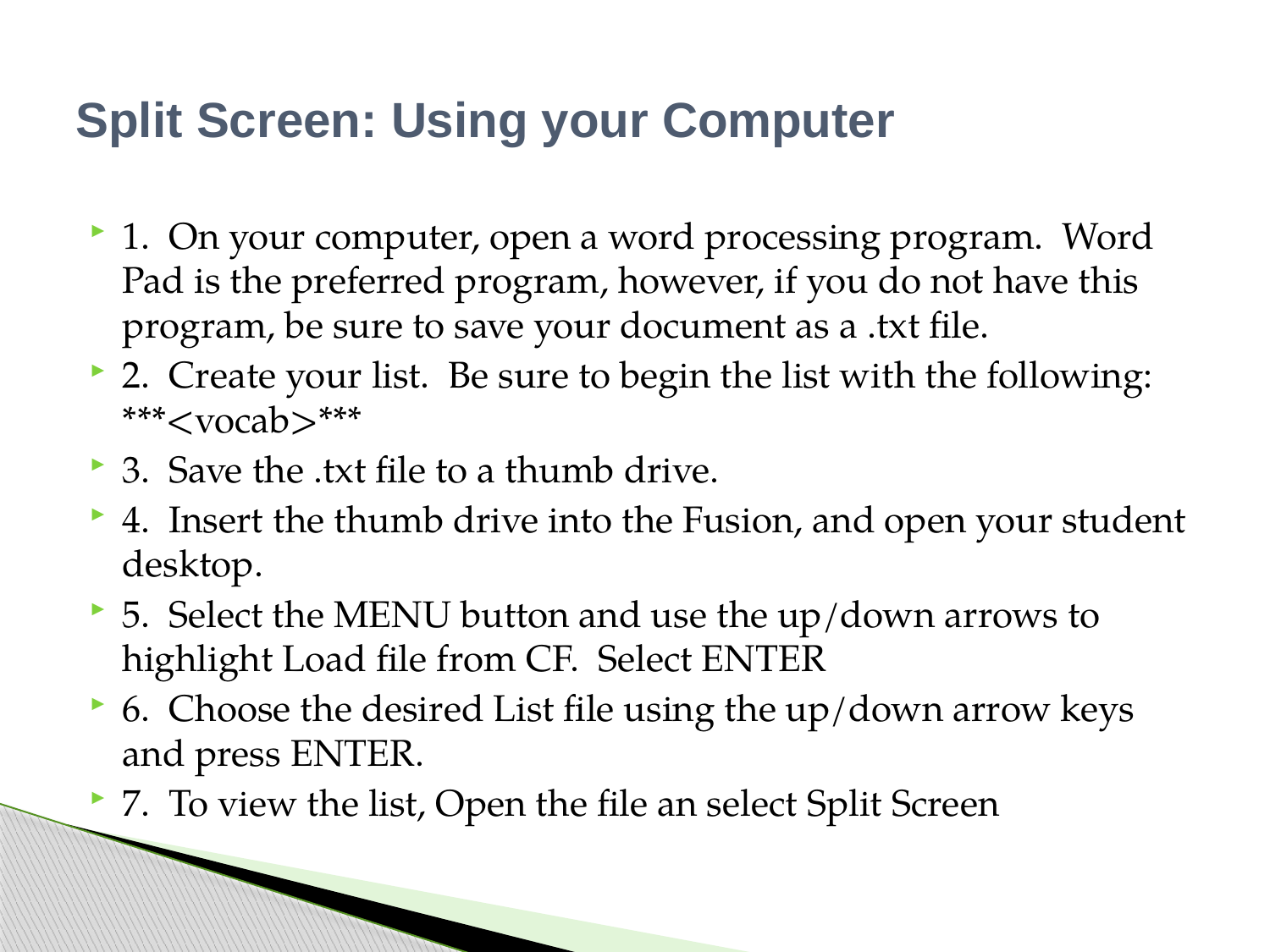

# Split Screen: Using your Computer
1.  On your computer, open a word processing program.  Word Pad is the preferred program, however, if you do not have this program, be sure to save your document as a .txt file.
2.  Create your list.  Be sure to begin the list with the following:  ***<vocab>***
3.  Save the .txt file to a thumb drive.
4.  Insert the thumb drive into the Fusion, and open your student desktop.
5.  Select the MENU button and use the up/down arrows to highlight Load file from CF.  Select ENTER
6.  Choose the desired List file using the up/down arrow keys and press ENTER.
7.  To view the list, Open the file an select Split Screen